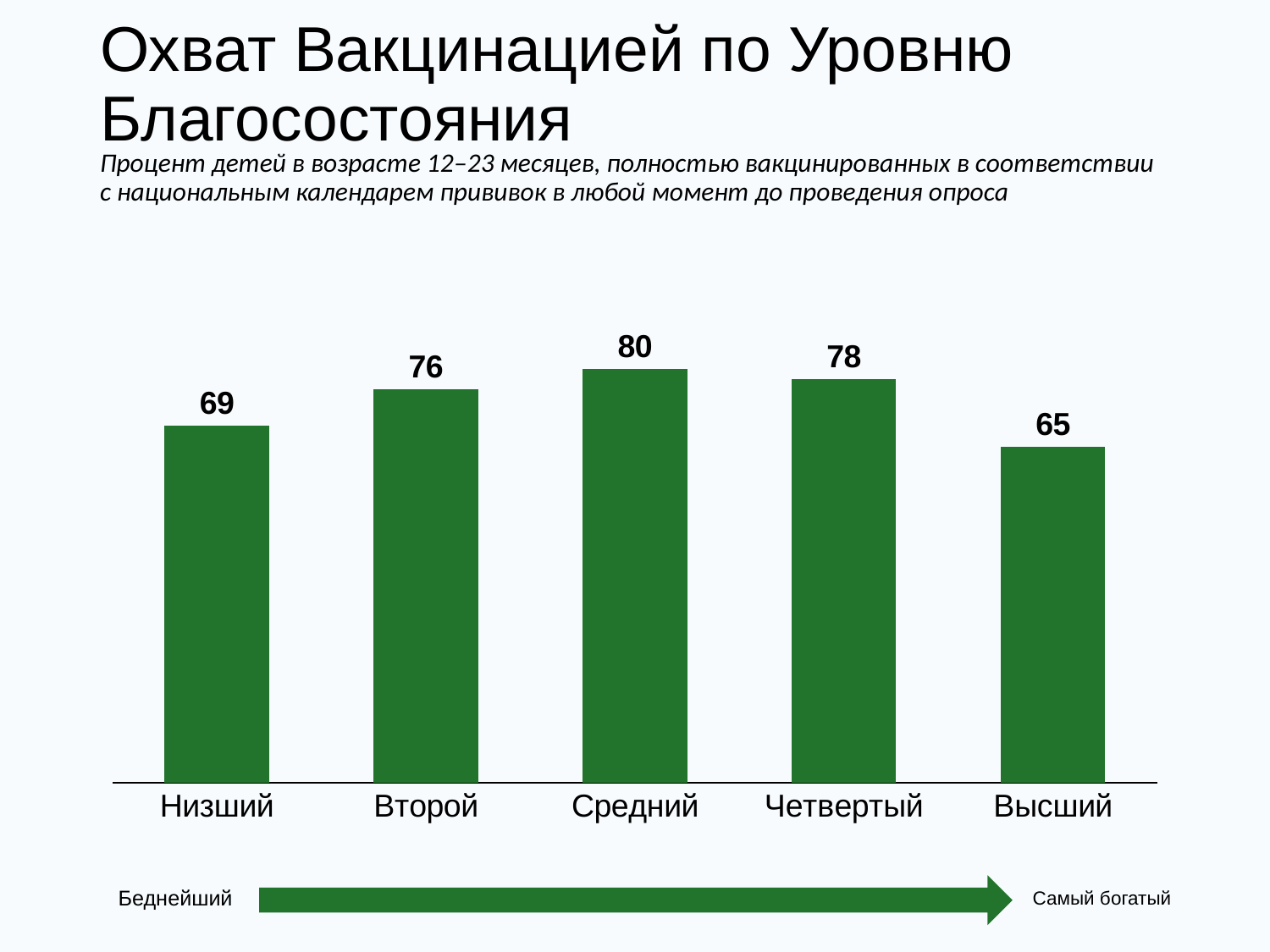

# Охват Вакцинацией по Уровню Благосостояния
Процент детей в возрасте 12–23 месяцев, полностью вакцинированных в соответствии с национальным календарем прививок в любой момент до проведения опроса

### Chart

| Category | Низший |
|---|---|
| Низший | 69.0 |
| Второй | 76.0 |
| Средний | 80.0 |
| Четвертый | 78.0 |
| Высший | 65.0 |
Самый богатый
Беднейший